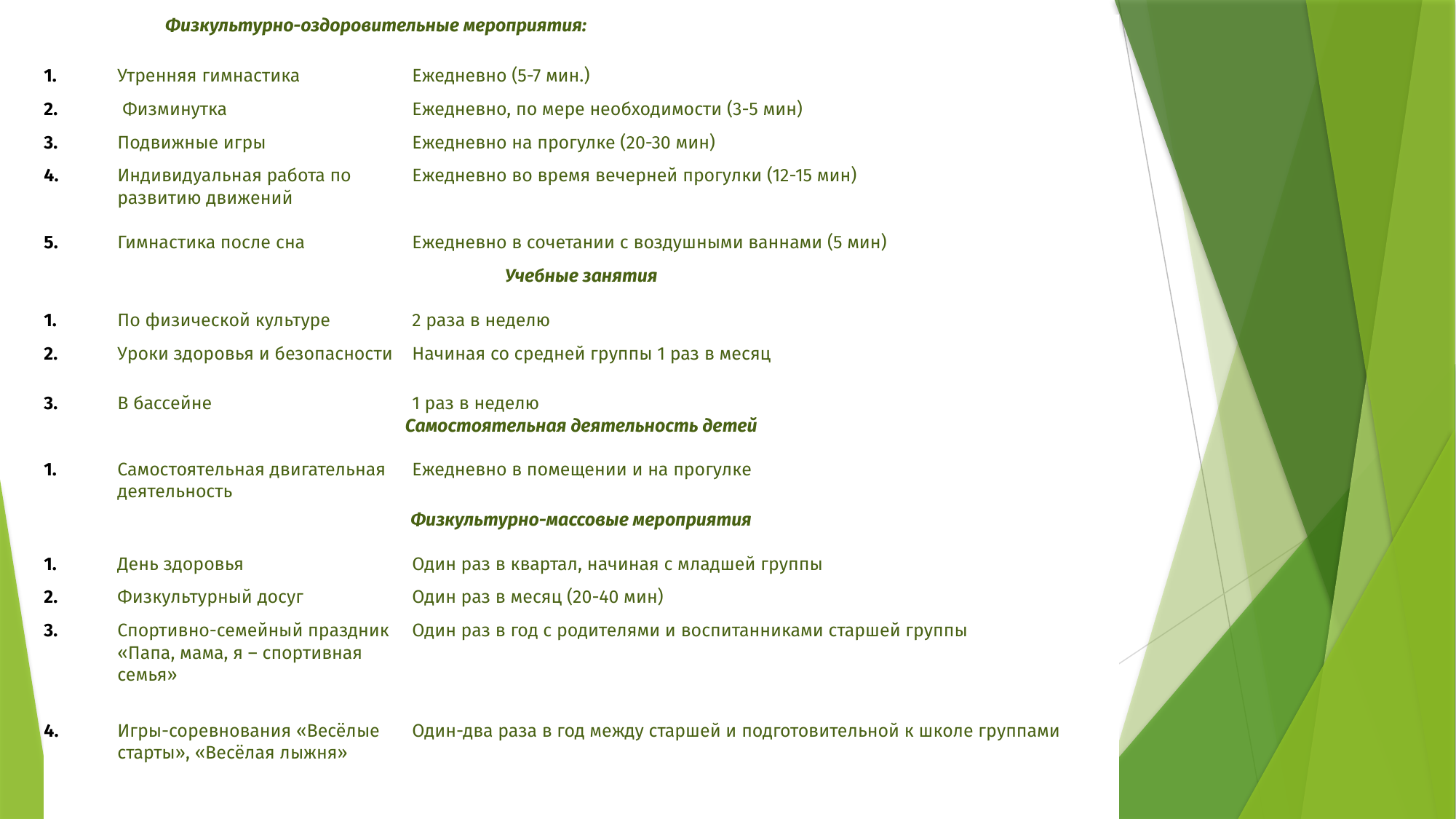

| Физкультурно-оздоровительные мероприятия: |  |  |
| --- | --- | --- |
| 1. | Утренняя гимнастика | Ежедневно (5-7 мин.) |
| 2. | Физминутка | Ежедневно, по мере необходимости (3-5 мин) |
| 3. | Подвижные игры | Ежедневно на прогулке (20-30 мин) |
| 4. | Индивидуальная работа по развитию движений | Ежедневно во время вечерней прогулки (12-15 мин) |
| 5. | Гимнастика после сна | Ежедневно в сочетании с воздушными ваннами (5 мин) |
| Учебные занятия |  |  |
| 1. | По физической культуре | 2 раза в неделю |
| 2. | Уроки здоровья и безопасности | Начиная со средней группы 1 раз в месяц |
| 3. | В бассейне | 1 раз в неделю |
| Самостоятельная деятельность детей |  |  |
| 1. | Самостоятельная двигательная деятельность | Ежедневно в помещении и на прогулке |
| Физкультурно-массовые мероприятия |  |  |
| 1. | День здоровья | Один раз в квартал, начиная с младшей группы |
| 2. | Физкультурный досуг | Один раз в месяц (20-40 мин) |
| 3. | Спортивно-семейный праздник «Папа, мама, я – спортивная семья» | Один раз в год с родителями и воспитанниками старшей группы |
| 4. | Игры-соревнования «Весёлые старты», «Весёлая лыжня» | Один-два раза в год между старшей и подготовительной к школе группами |
#